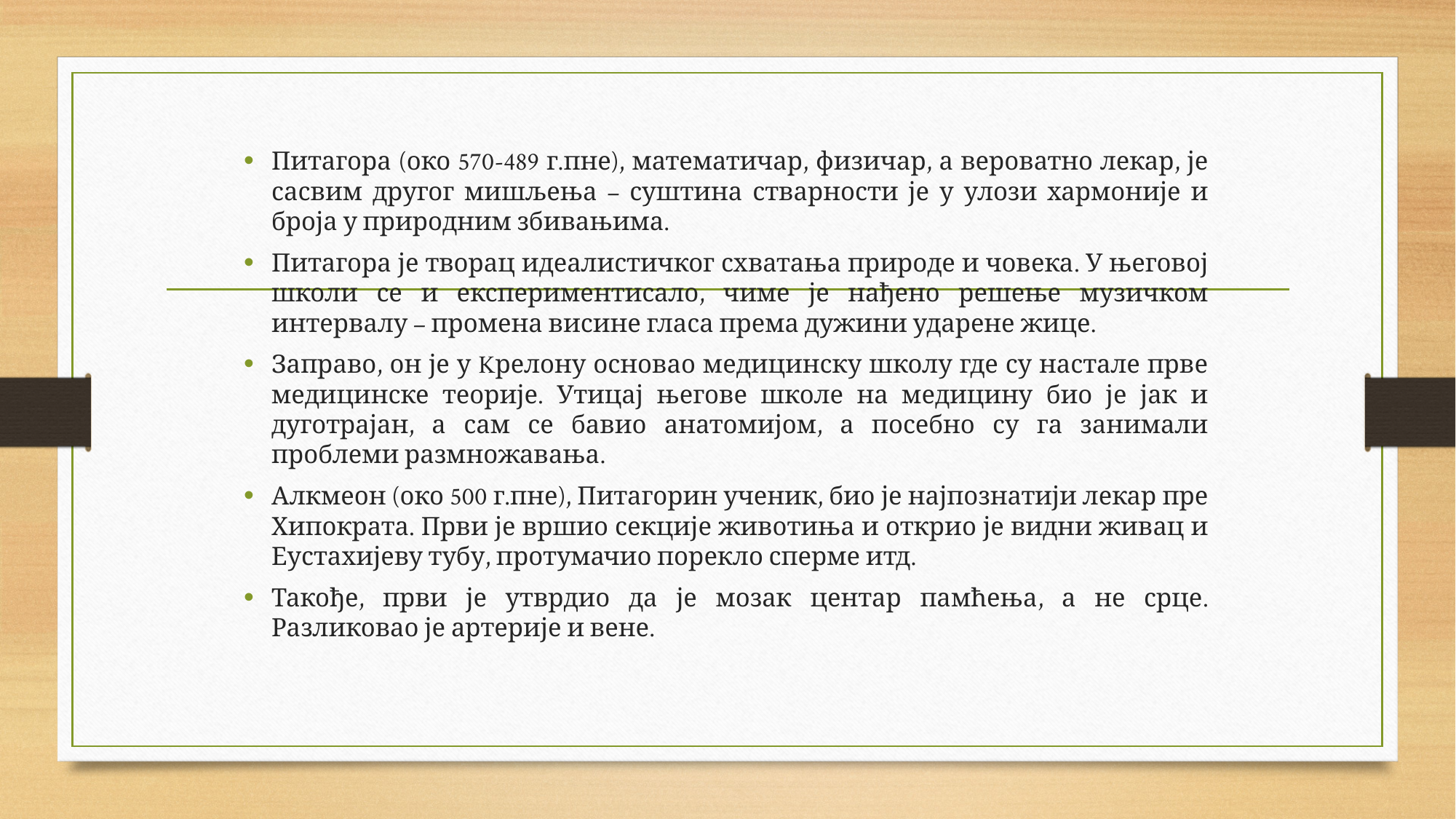

Питагора (око 570-489 г.пне), математичар, физичар, а вероватно лекар, је сасвим другог мишљења – суштина стварности је у улози хармоније и броја у природним збивањима.
Питагора је творац идеалистичког схватања природе и човека. У његовој школи се и експериментисало, чиме је нађено решење музичком интервалу – промена висине гласа према дужини ударене жице.
Заправо, он је у Kрелону основао медицинску школу где су настале прве медицинске теорије. Утицај његове школе на медицину био је јак и дуготрајан, а сам се бавио анатомијом, а посебно су га занимали проблеми размножавања.
Алкмеон (око 500 г.пне), Питагорин ученик, био је најпознатији лекар пре Хипократа. Први је вршио секције животиња и открио је видни живац и Еустахијеву тубу, протумачио порекло сперме итд.
Такође, први је утврдио да је мозак центар памћења, а не срце. Разликовао је артерије и вене.